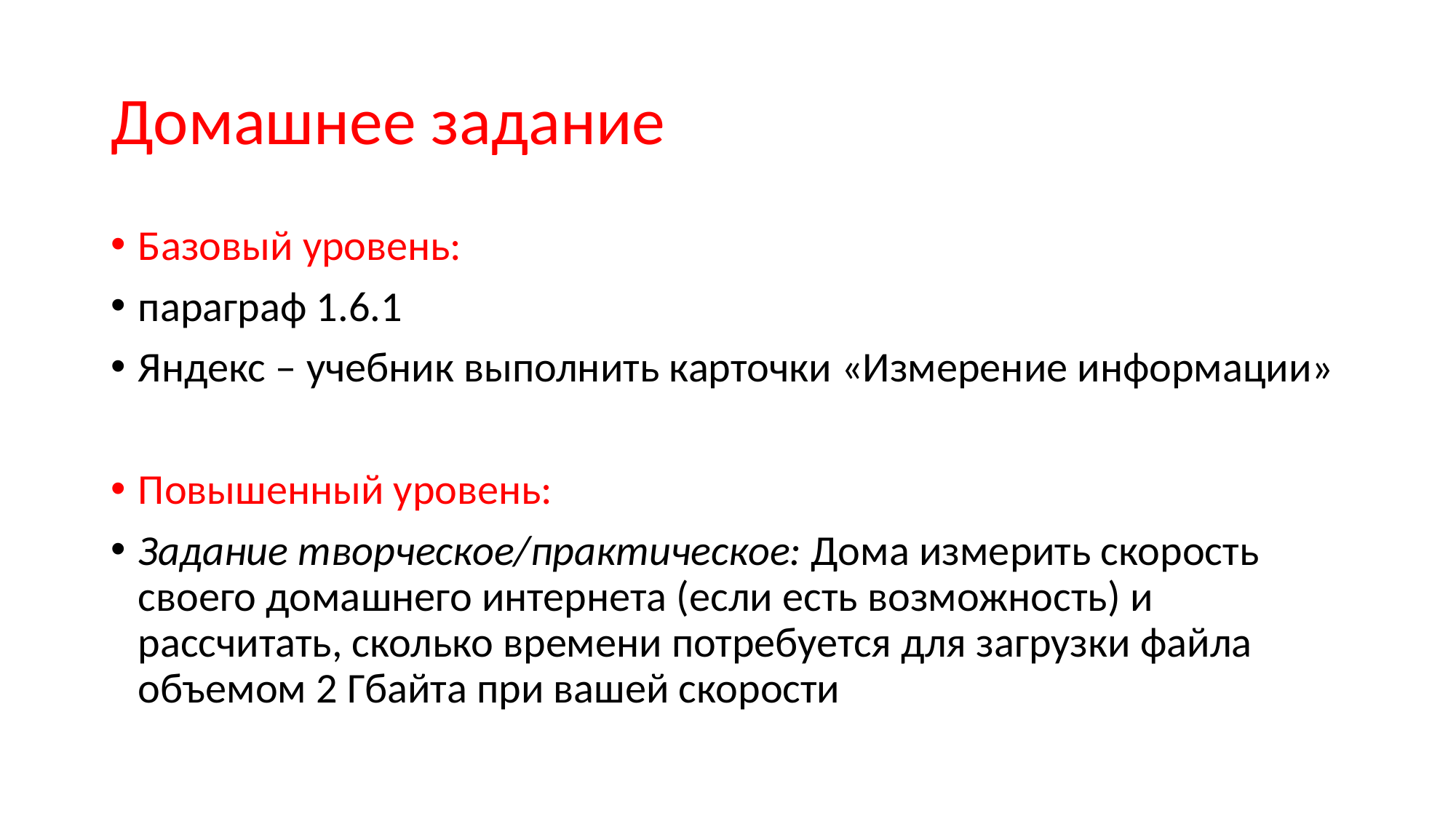

# Домашнее задание
Базовый уровень:
параграф 1.6.1
Яндекс – учебник выполнить карточки «Измерение информации»

Повышенный уровень:
Задание творческое/практическое: Дома измерить скорость своего домашнего интернета (если есть возможность) и рассчитать, сколько времени потребуется для загрузки файла объемом 2 Гбайта при вашей скорости